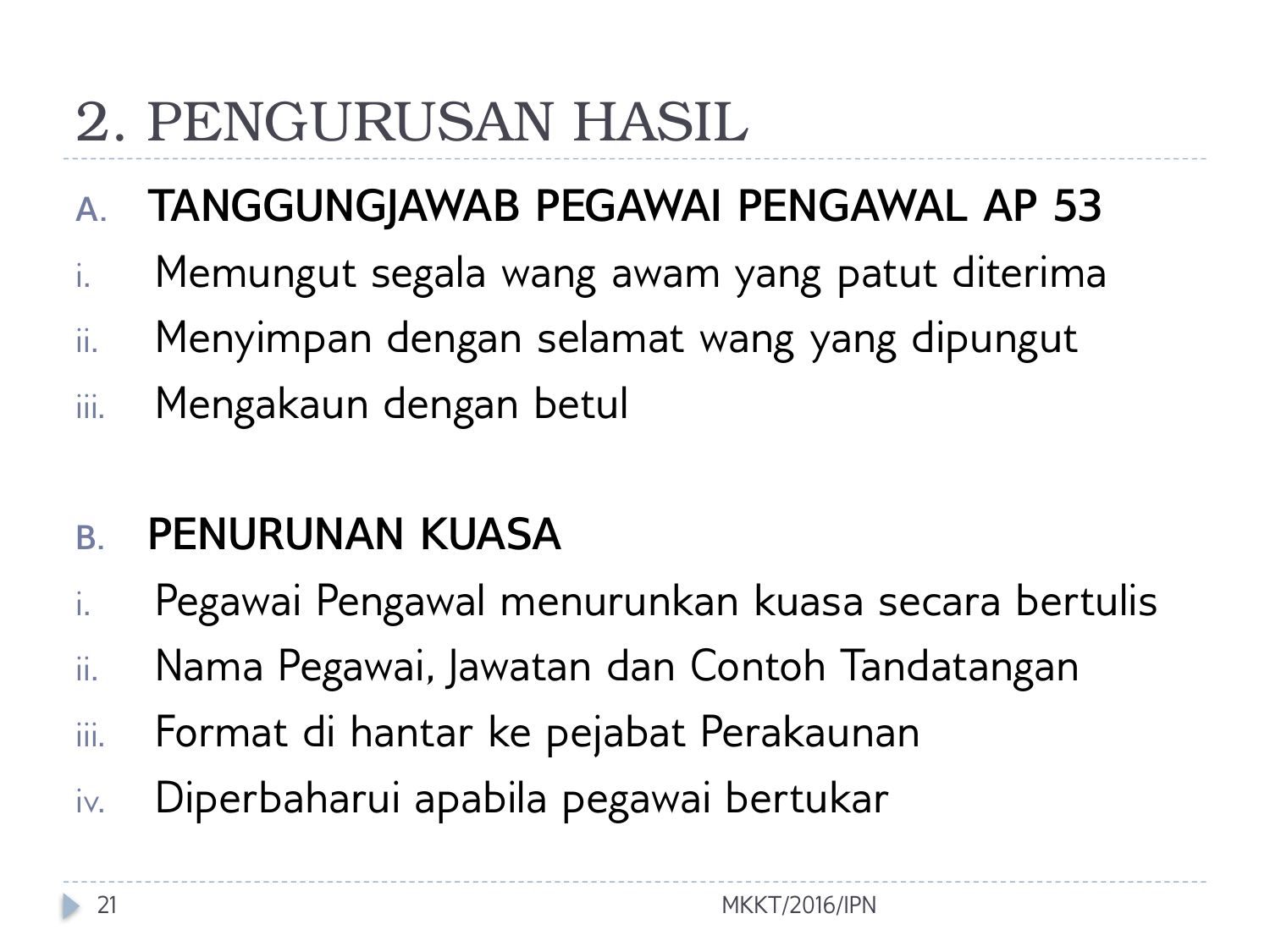

# 2. PENGURUSAN HASIL
TANGGUNGJAWAB PEGAWAI PENGAWAL AP 53
Memungut segala wang awam yang patut diterima
Menyimpan dengan selamat wang yang dipungut
Mengakaun dengan betul

PENURUNAN KUASA
Pegawai Pengawal menurunkan kuasa secara bertulis
Nama Pegawai, Jawatan dan Contoh Tandatangan
Format di hantar ke pejabat Perakaunan
Diperbaharui apabila pegawai bertukar
21
MKKT/2016/IPN